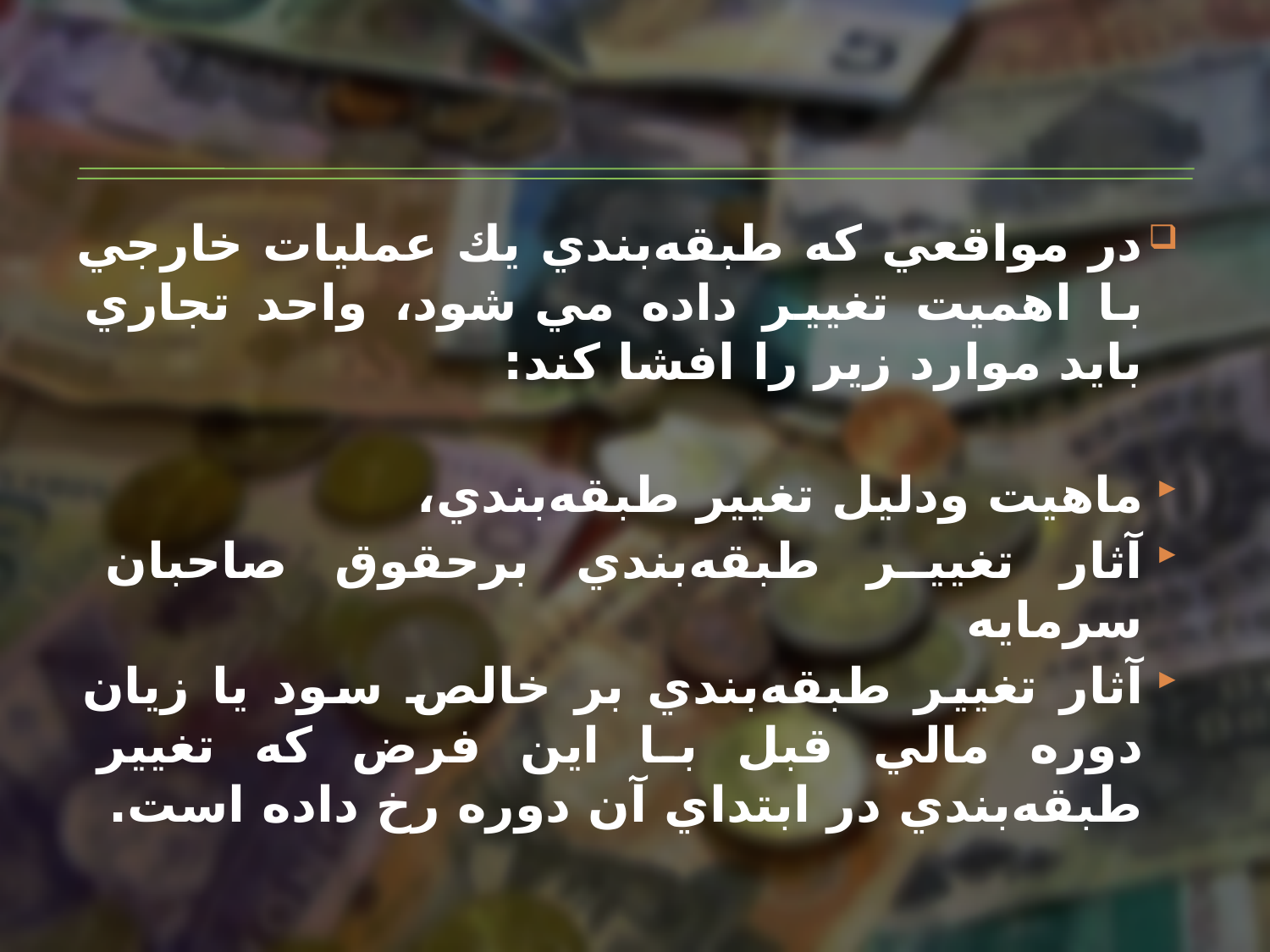

در مواقعي‌ كه‌ طبقه‌بندي‌ يك‌ عمليات‌ خارجي‌ با اهميت‌ تغيير داده‌ مي‌ شود، واحد تجاري‌ بايد موارد زير را افشا كند:

ماهيت‌ ودليل‌ تغيير طبقه‌بندي‌،
آثار تغيير طبقه‌بندي‌ برحقوق‌ صاحبان‌ سرمايه‌
آثار تغيير طبقه‌بندي‌ بر خالص‌ سود يا زيان‌ دوره‌ مالي‌ قبل‌ با اين‌ فرض‌ كه‌ تغيير طبقه‌بندي‌ در ابتداي‌ آن‌ دوره‌ رخ‌ داده‌ است‌.